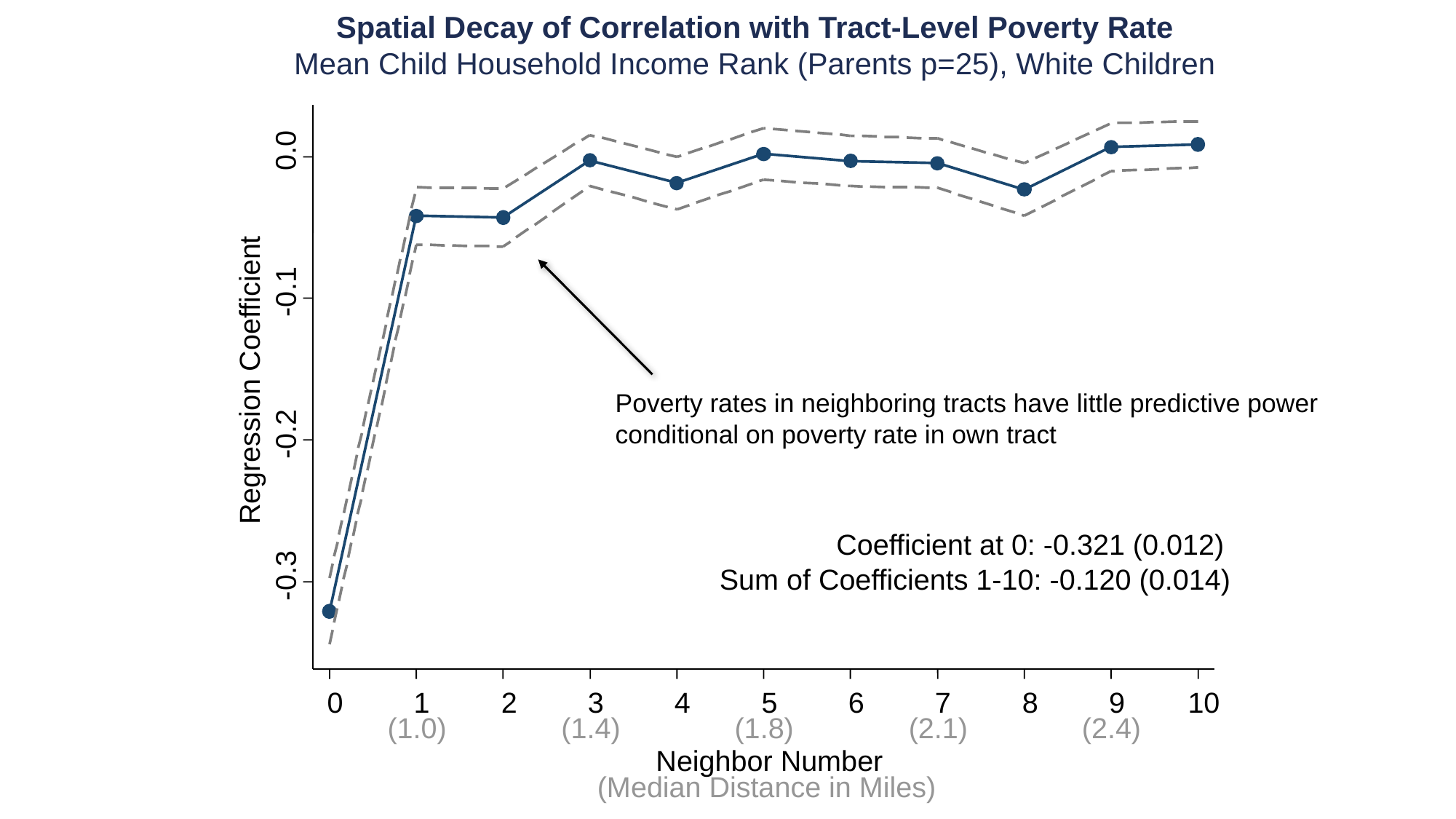

Spatial Decay of Correlation with Tract-Level Poverty Rate
Mean Child Household Income Rank (Parents p=25), White Children

0.0

-0.1

Regression Coefficient

-0.2

Coefficient at 0: -0.321 (0.012)

-0.3
Sum of Coefficients 1-10: -0.120 (0.014)

0
1
2
3
4
5
6
7
8
9
10
(1.0)
(1.4)
(1.8)
(2.1)
(2.4)
Neighbor Number
(Median Distance in Miles)
Poverty rates in neighboring tracts have little predictive power
conditional on poverty rate in own tract